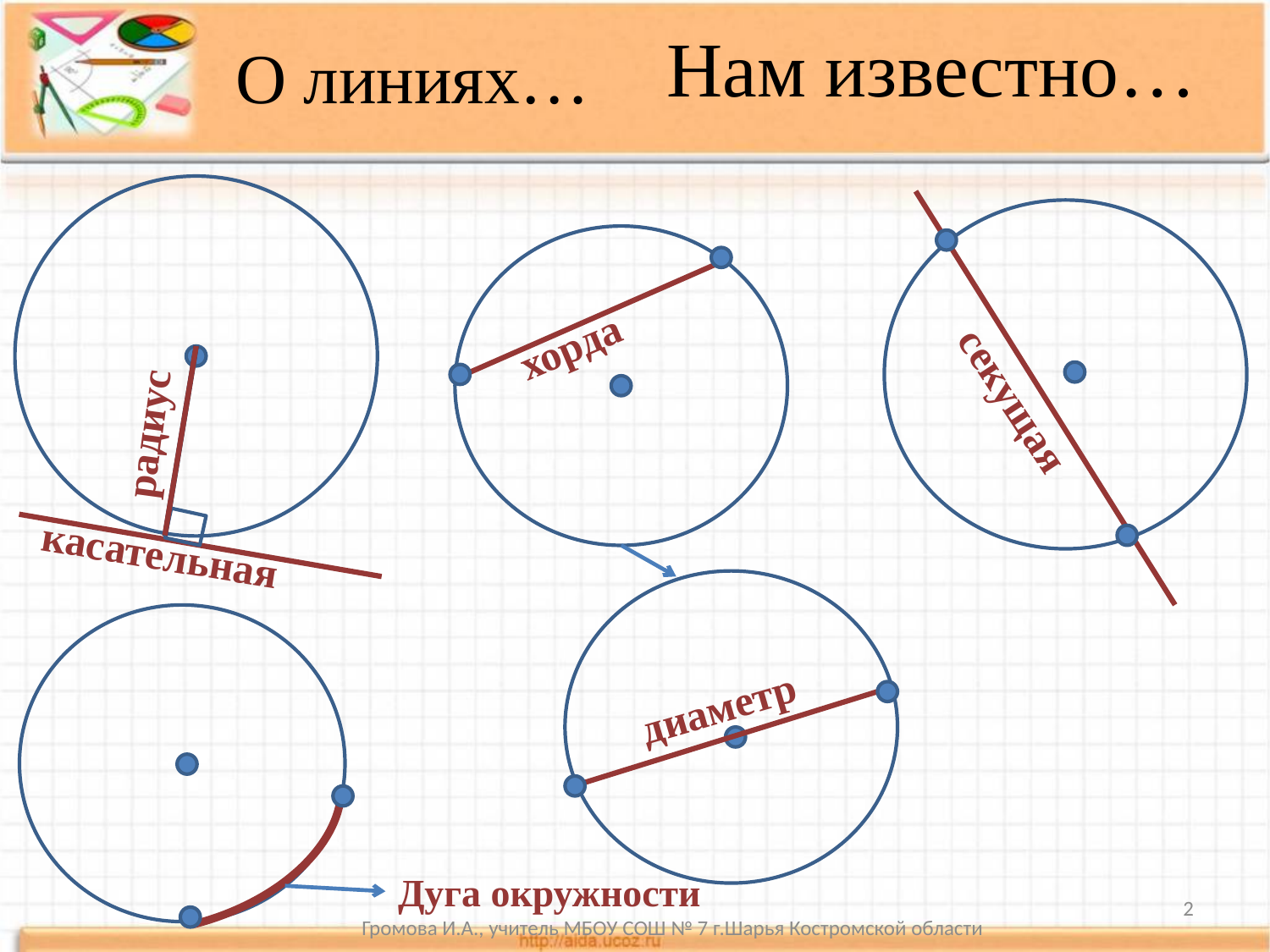

О линиях…
# Нам известно…

хорда

секущая
радиус

касательная

диаметр

Дуга окружности
2
Громова И.А., учитель МБОУ СОШ № 7 г.Шарья Костромской области